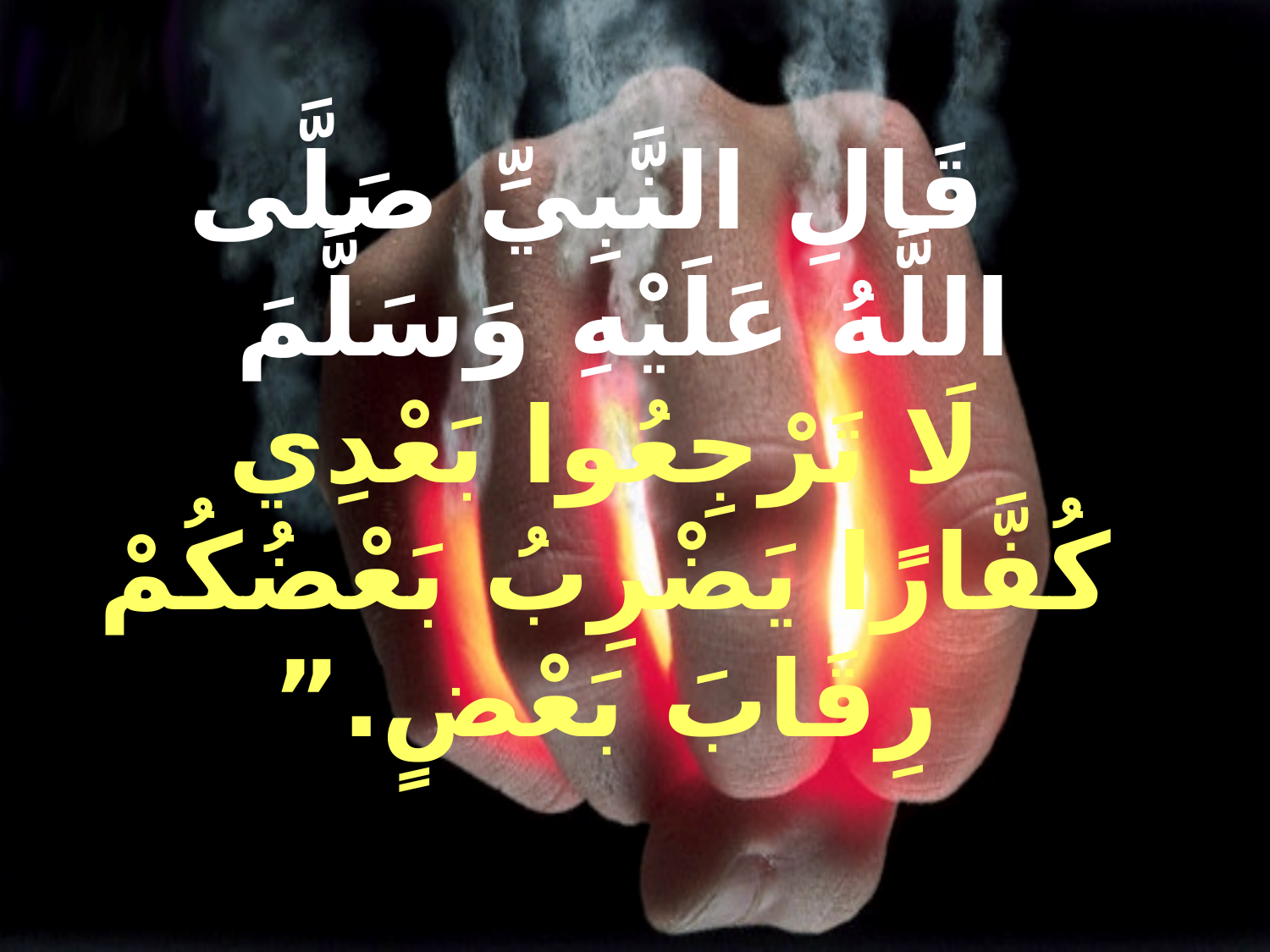

# قَالِ النَّبِيِّ صَلَّى اللَّهُ عَلَيْهِ وَسَلَّمَ لَا تَرْجِعُوا بَعْدِي كُفَّارًا يَضْرِبُ بَعْضُكُمْ رِقَابَ بَعْضٍ.”